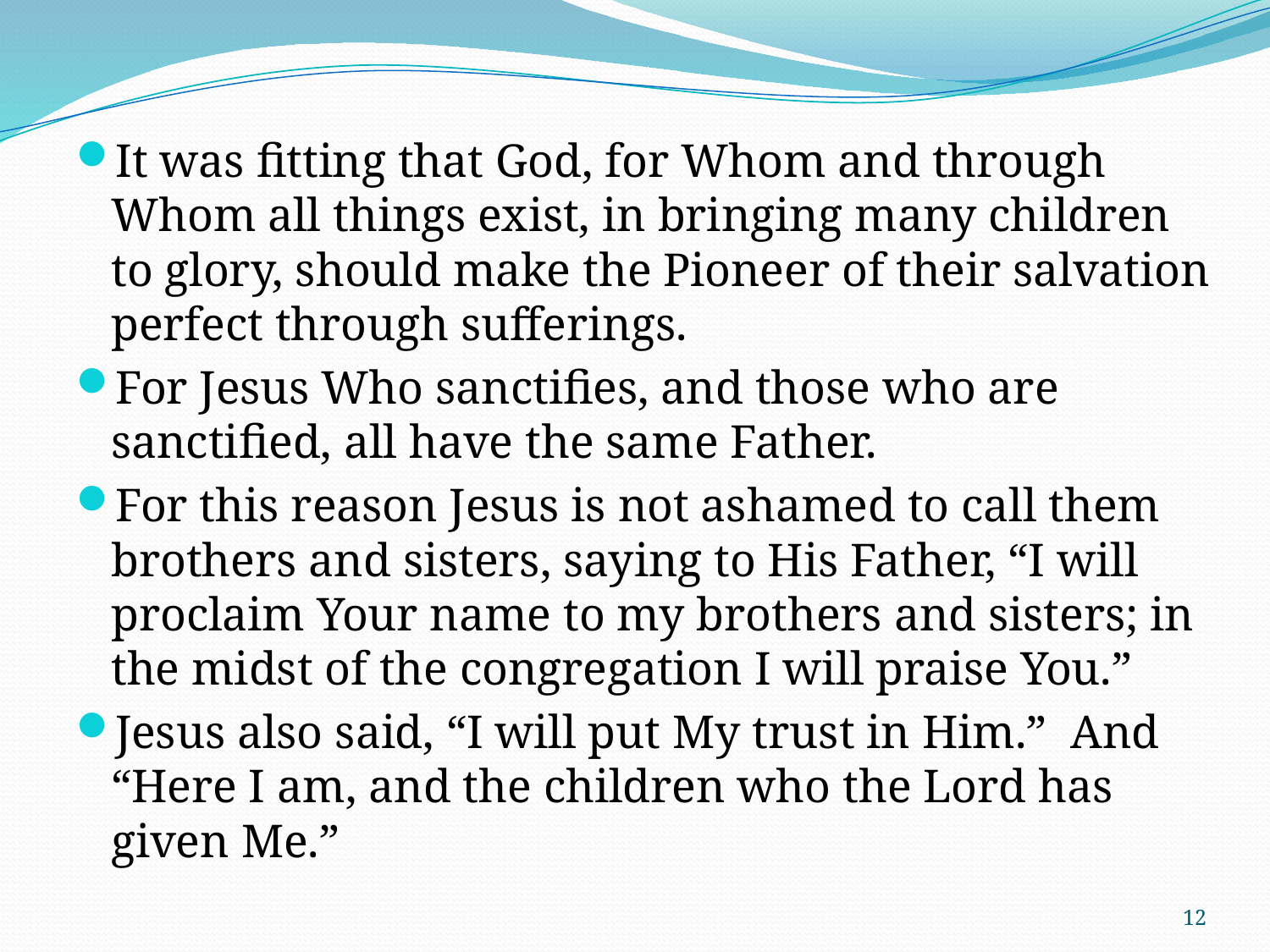

It was fitting that God, for Whom and through Whom all things exist, in bringing many children to glory, should make the Pioneer of their salvation perfect through sufferings.
For Jesus Who sanctifies, and those who are sanctified, all have the same Father.
For this reason Jesus is not ashamed to call them brothers and sisters, saying to His Father, “I will proclaim Your name to my brothers and sisters; in the midst of the congregation I will praise You.”
Jesus also said, “I will put My trust in Him.”  And “Here I am, and the children who the Lord has given Me.”

12